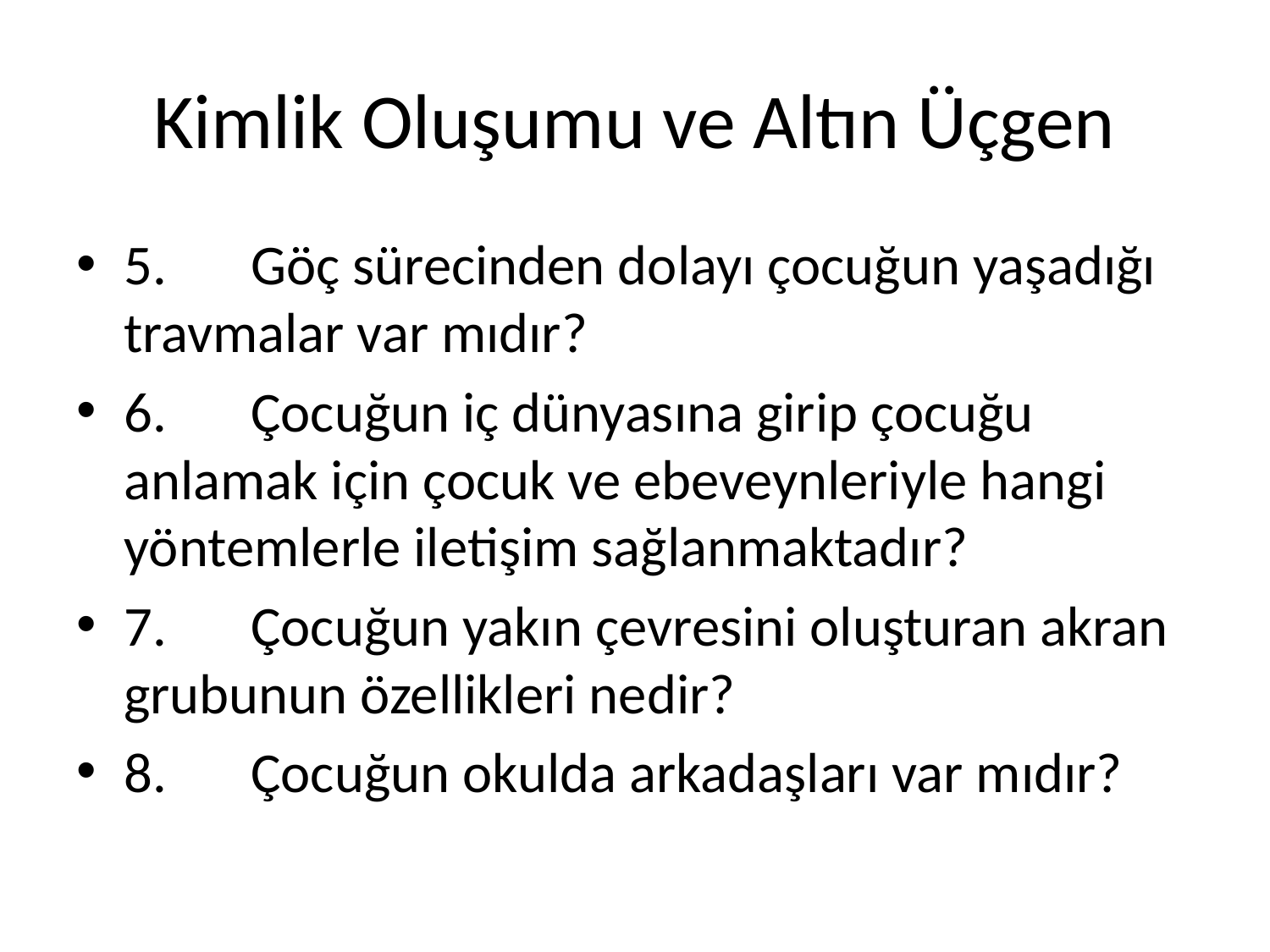

# Kimlik Oluşumu ve Altın Üçgen
5.	Göç sürecinden dolayı çocuğun yaşadığı travmalar var mıdır?
6.	Çocuğun iç dünyasına girip çocuğu anlamak için çocuk ve ebeveynleriyle hangi yöntemlerle iletişim sağlanmaktadır?
7.	Çocuğun yakın çevresini oluşturan akran grubunun özellikleri nedir?
8.	Çocuğun okulda arkadaşları var mıdır?